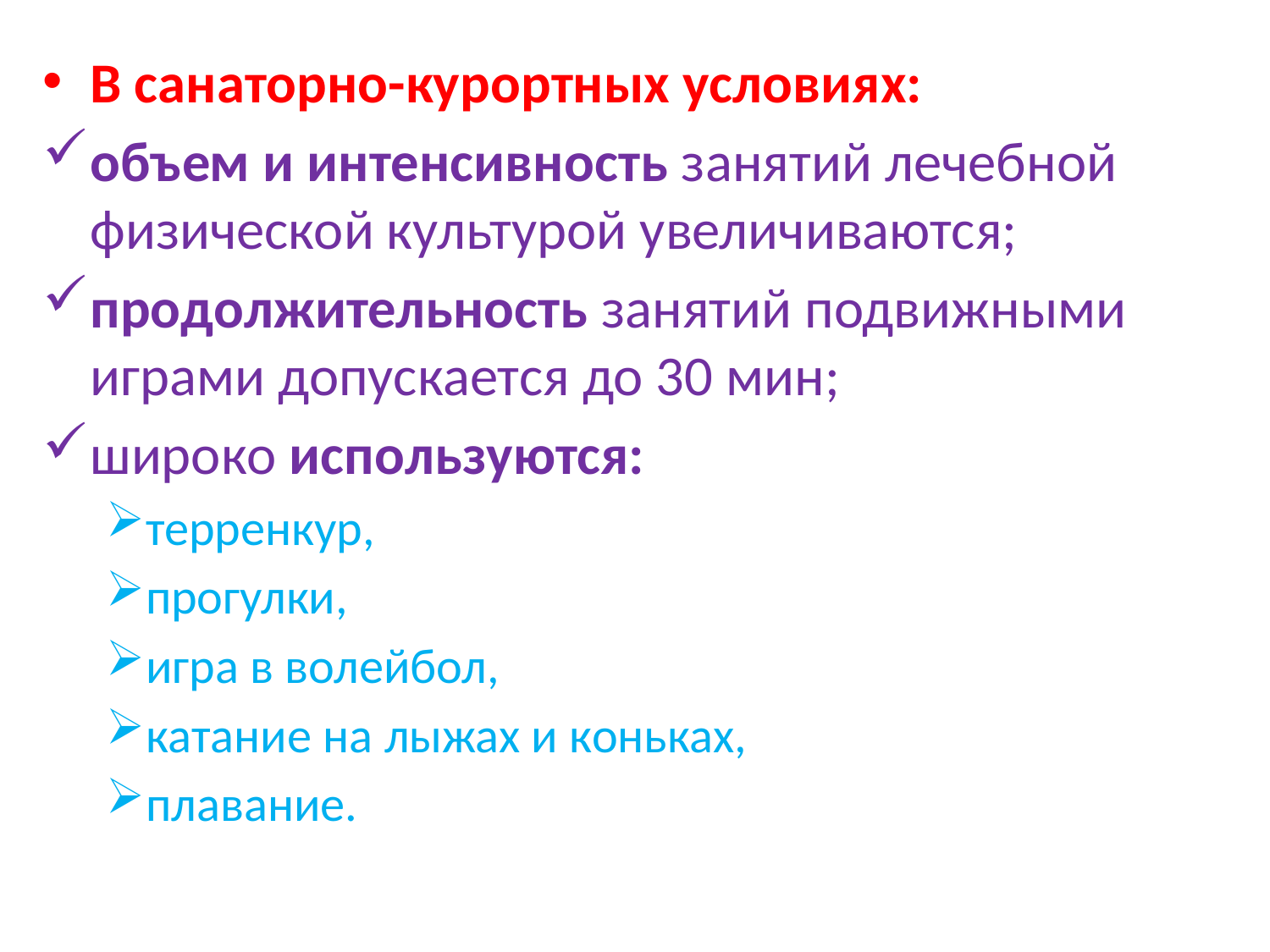

В санаторно-курортных условиях:
объем и интенсивность занятий лечебной физической культурой увеличиваются;
продолжительность занятий подвижными играми допускается до 30 мин;
широко используются:
терренкур,
прогулки,
игра в волейбол,
катание на лыжах и коньках,
плавание.